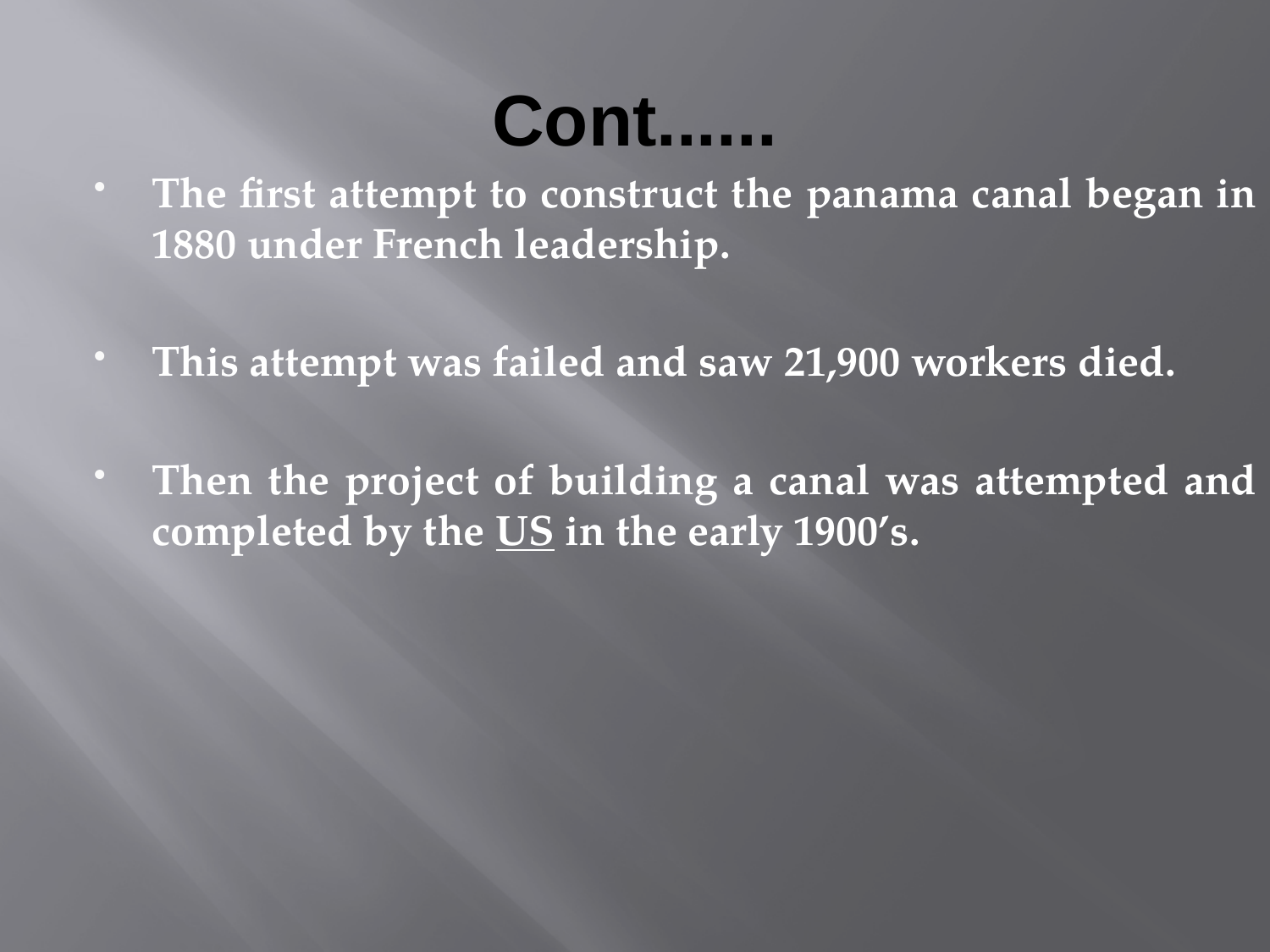

# Cont......
The first attempt to construct the panama canal began in 1880 under French leadership.

This attempt was failed and saw 21,900 workers died.

Then the project of building a canal was attempted and completed by the US in the early 1900’s.